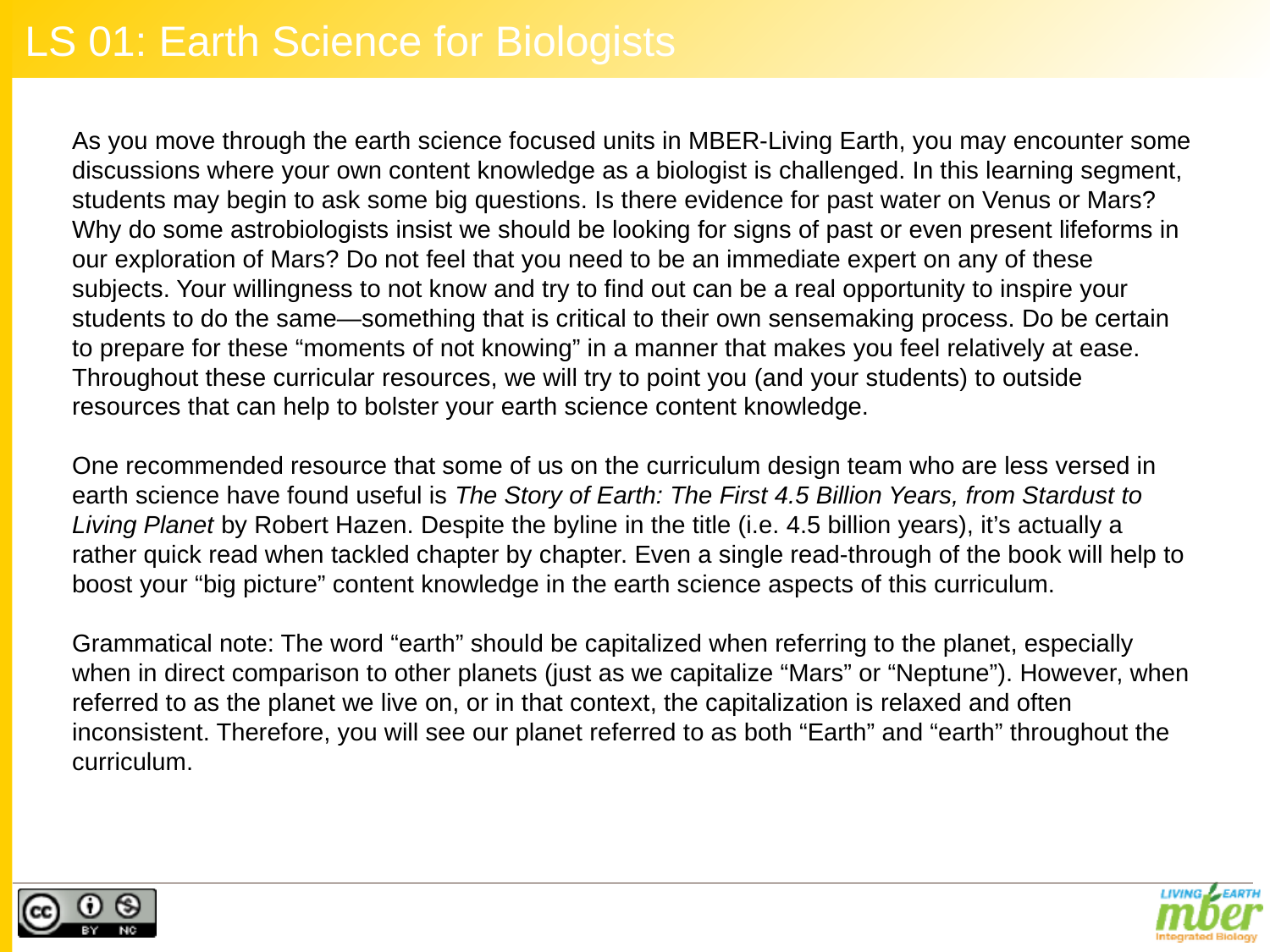

# LS 01: Earth Science for Biologists
As you move through the earth science focused units in MBER-Living Earth, you may encounter some discussions where your own content knowledge as a biologist is challenged. In this learning segment, students may begin to ask some big questions. Is there evidence for past water on Venus or Mars? Why do some astrobiologists insist we should be looking for signs of past or even present lifeforms in our exploration of Mars? Do not feel that you need to be an immediate expert on any of these subjects. Your willingness to not know and try to find out can be a real opportunity to inspire your students to do the same—something that is critical to their own sensemaking process. Do be certain to prepare for these “moments of not knowing” in a manner that makes you feel relatively at ease. Throughout these curricular resources, we will try to point you (and your students) to outside resources that can help to bolster your earth science content knowledge.

One recommended resource that some of us on the curriculum design team who are less versed in earth science have found useful is The Story of Earth: The First 4.5 Billion Years, from Stardust to Living Planet by Robert Hazen. Despite the byline in the title (i.e. 4.5 billion years), it’s actually a rather quick read when tackled chapter by chapter. Even a single read-through of the book will help to boost your “big picture” content knowledge in the earth science aspects of this curriculum.

Grammatical note: The word “earth” should be capitalized when referring to the planet, especially when in direct comparison to other planets (just as we capitalize “Mars” or “Neptune”). However, when referred to as the planet we live on, or in that context, the capitalization is relaxed and often inconsistent. Therefore, you will see our planet referred to as both “Earth” and “earth” throughout the curriculum.